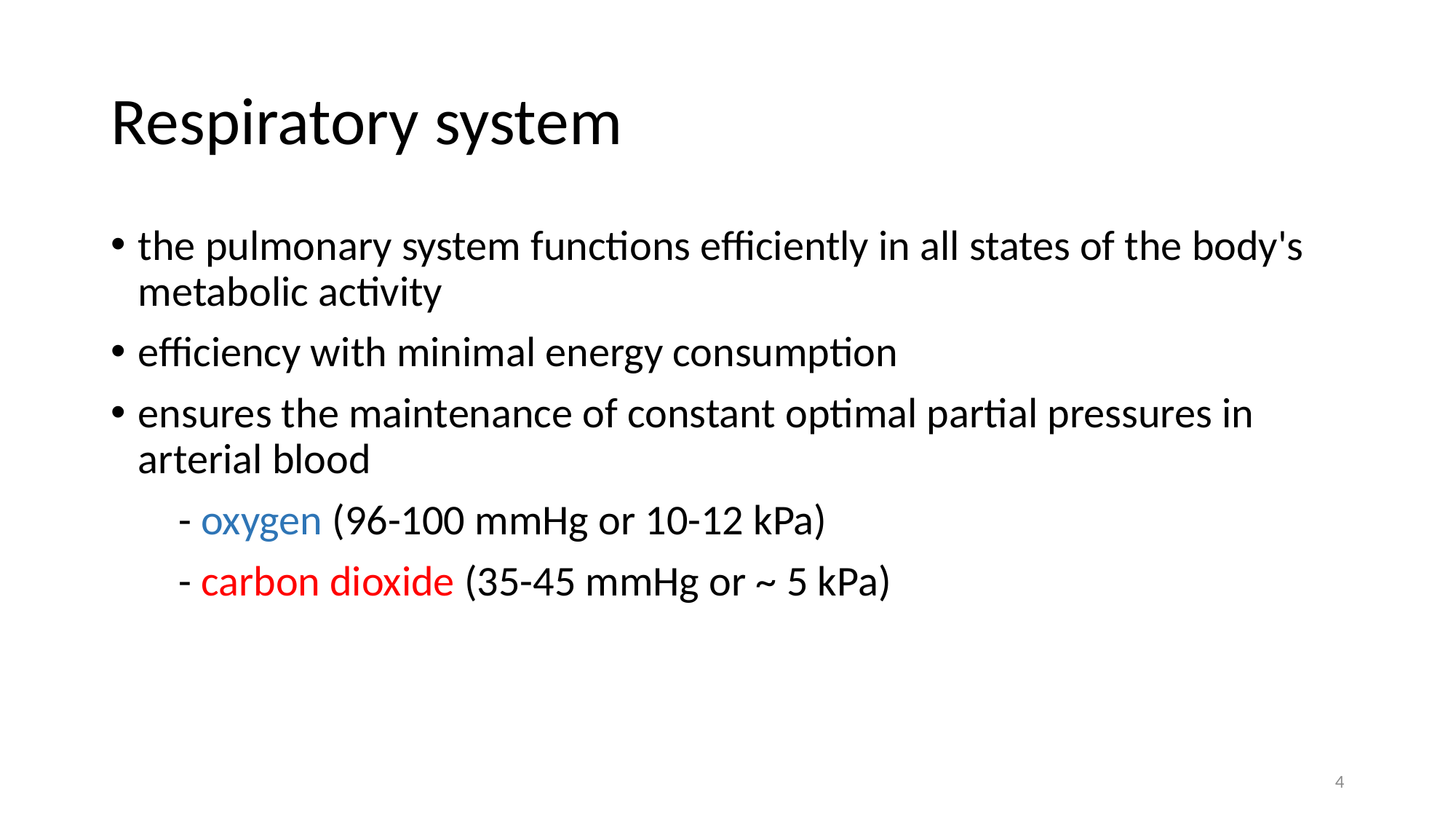

# Respiratory system
the pulmonary system functions efficiently in all states of the body's metabolic activity
efficiency with minimal energy consumption
ensures the maintenance of constant optimal partial pressures in arterial blood
       - oxygen (96-100 mmHg or 10-12 kPa)
       - carbon dioxide (35-45 mmHg or ~ 5 kPa)
4